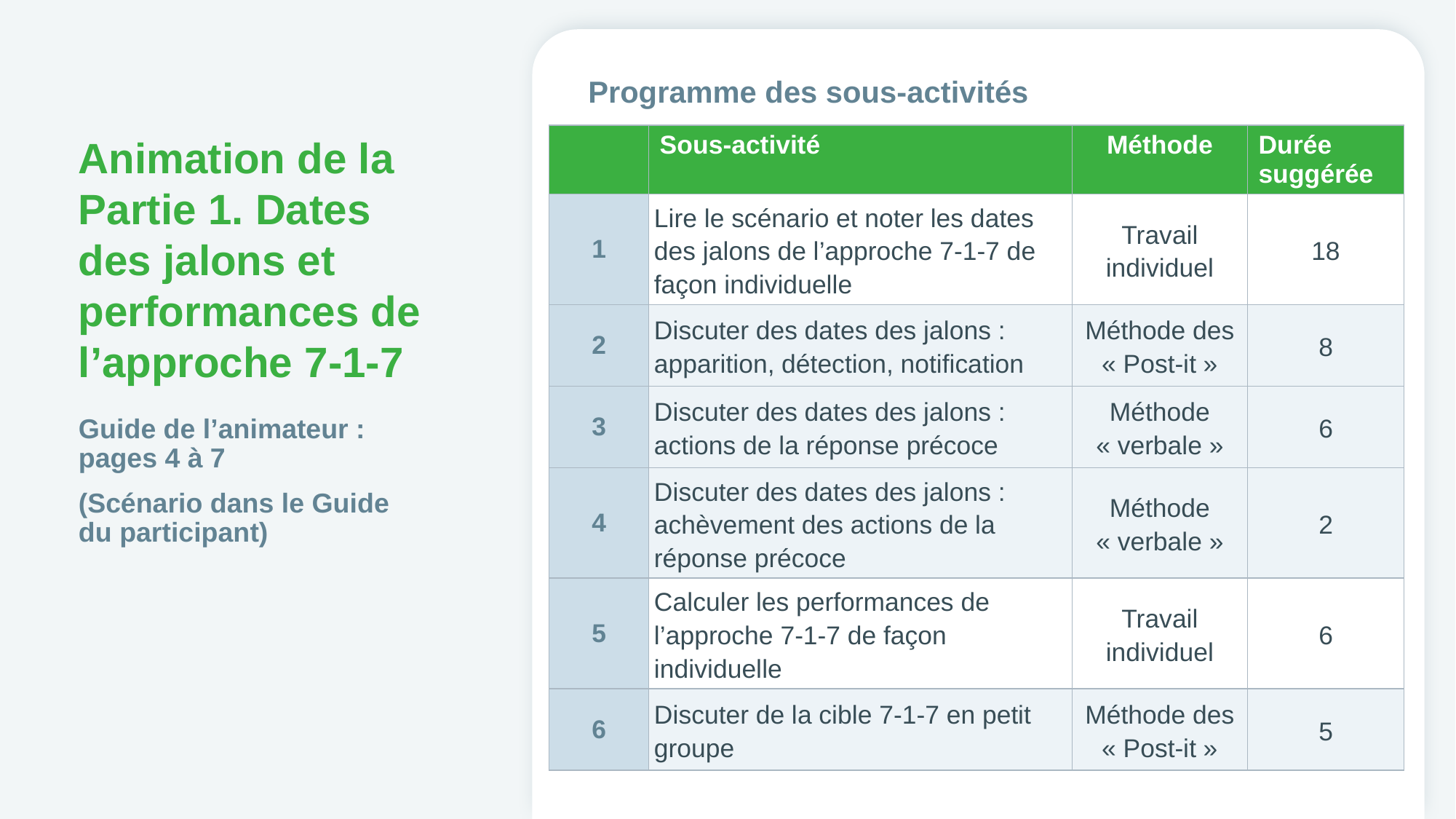

Programme des sous-activités
# Animation de la Partie 1. Dates des jalons et performances de l’approche 7-1-7
|  | Sous-activité | Méthode | Durée suggérée |
| --- | --- | --- | --- |
| 1 | Lire le scénario et noter les dates des jalons de l’approche 7-1-7 de façon individuelle | Travail individuel | 18 |
| 2 | Discuter des dates des jalons : apparition, détection, notification | Méthode des « Post-it » | 8 |
| 3 | Discuter des dates des jalons : actions de la réponse précoce | Méthode « verbale » | 6 |
| 4 | Discuter des dates des jalons : achèvement des actions de la réponse précoce | Méthode « verbale » | 2 |
| 5 | Calculer les performances de l’approche 7-1-7 de façon individuelle | Travail individuel | 6 |
| 6 | Discuter de la cible 7-1-7 en petit groupe | Méthode des « Post-it » | 5 |
Guide de l’animateur : pages 4 à 7
(Scénario dans le Guide du participant)